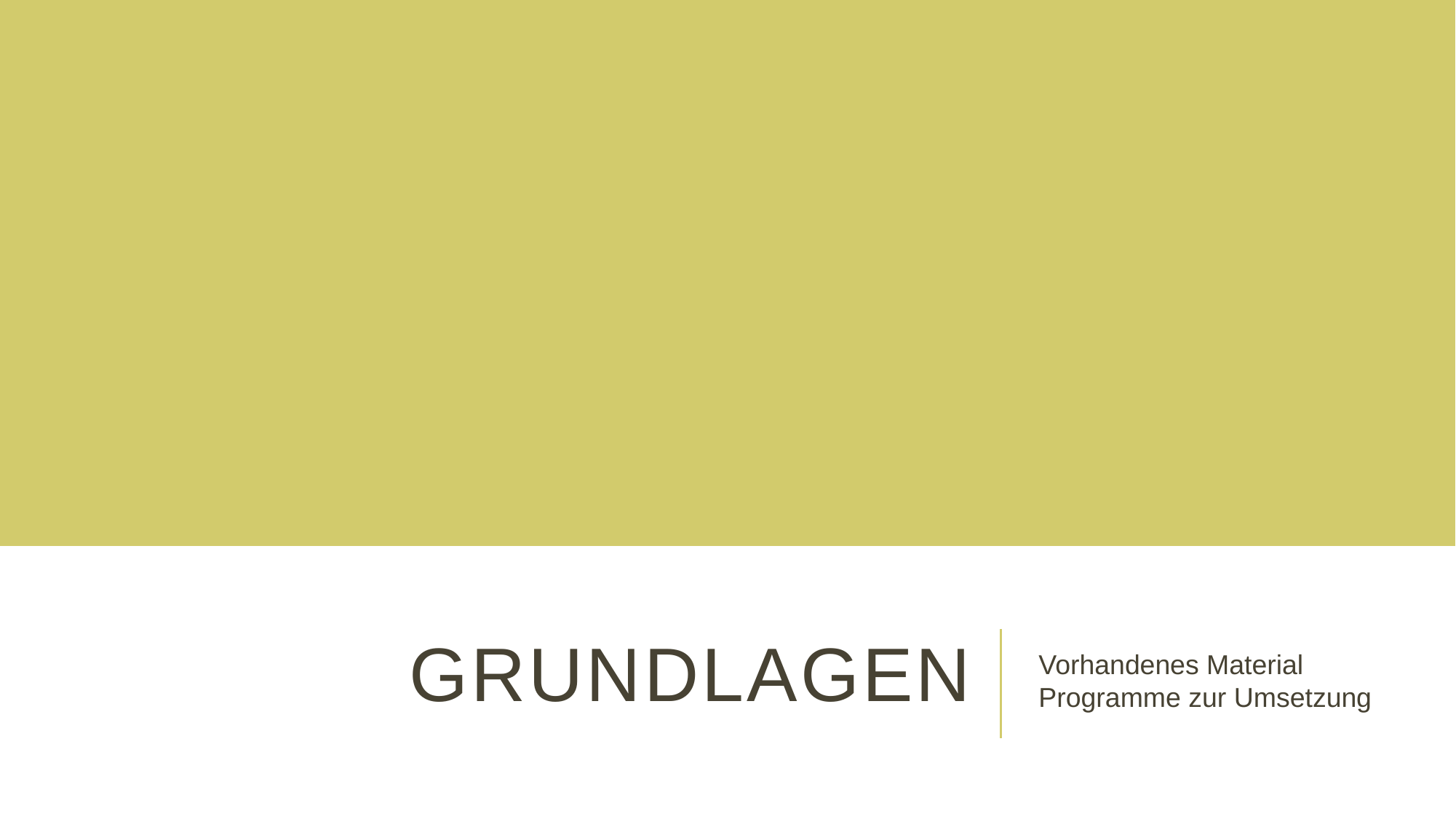

# Grundlagen
Vorhandenes Material
Programme zur Umsetzung